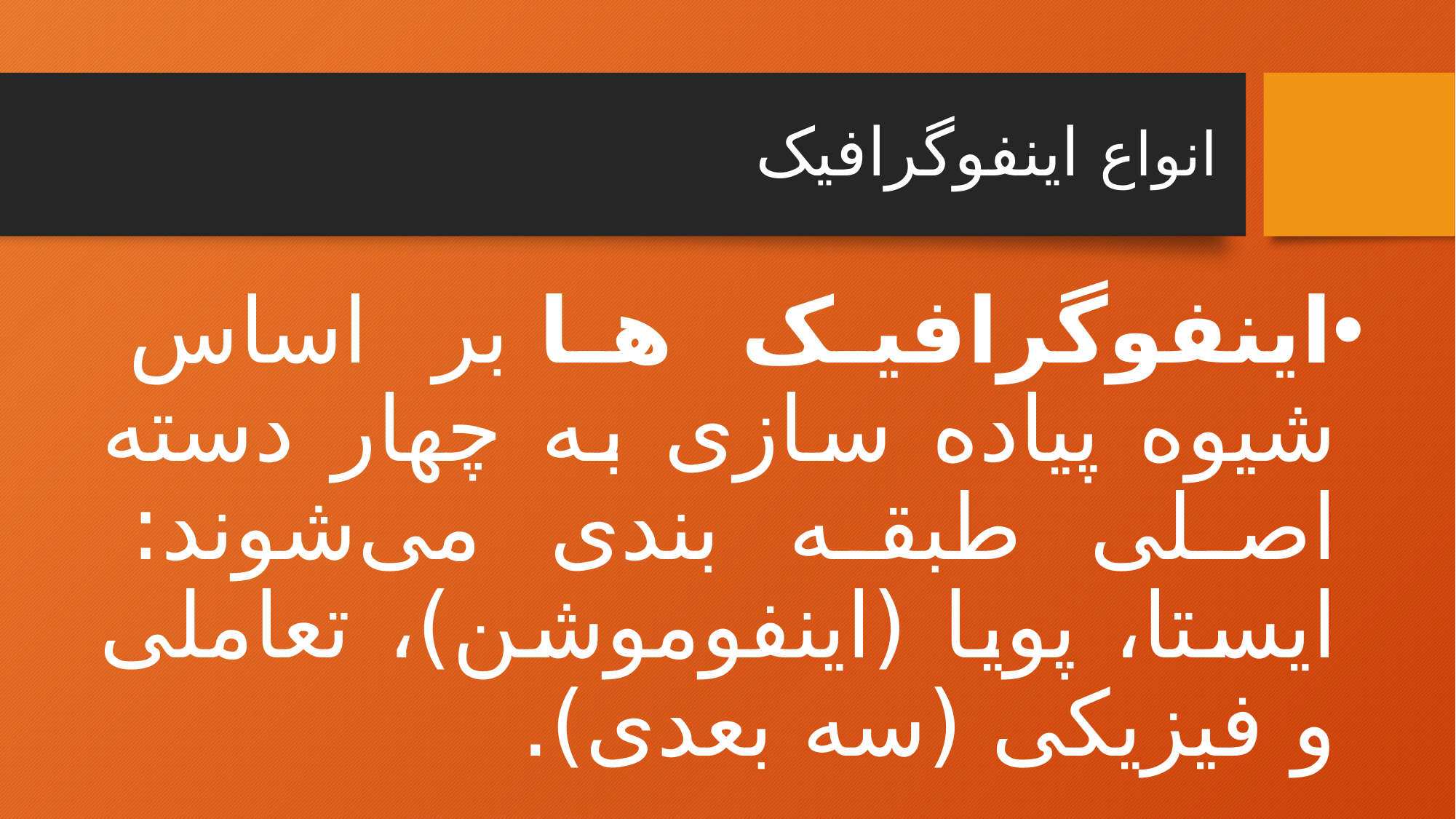

# انواع اینفوگرافیک
اینفوگرافیک ها بر اساس شیوه پیاده سازی به چهار دسته اصلی طبقه بندی می‌شوند: ایستا، پویا (اینفوموشن)، تعاملی و فیزیکی (سه بعدی).